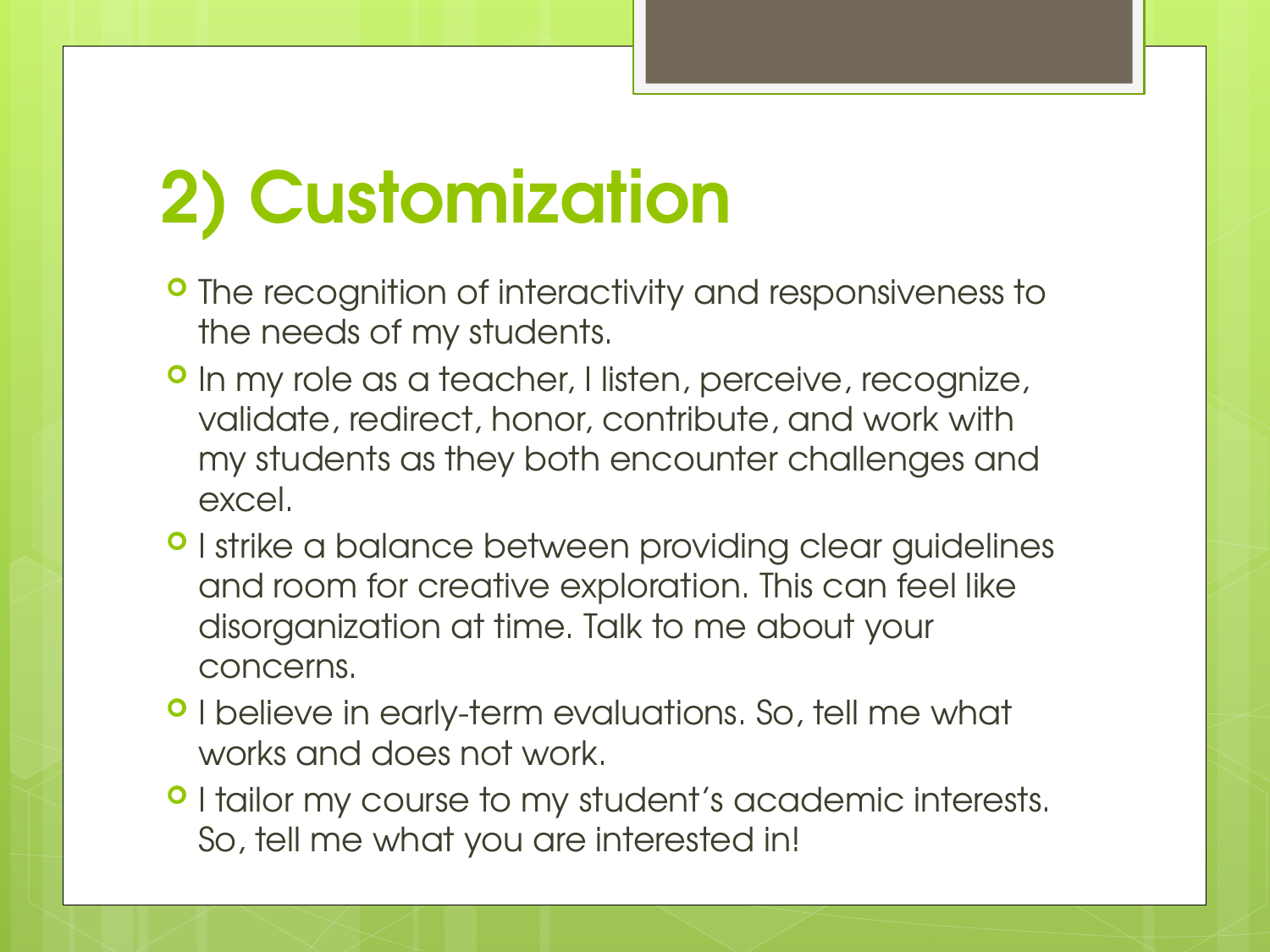

# 2) Customization
The recognition of interactivity and responsiveness to the needs of my students.
In my role as a teacher, I listen, perceive, recognize, validate, redirect, honor, contribute, and work with my students as they both encounter challenges and excel.
I strike a balance between providing clear guidelines and room for creative exploration. This can feel like disorganization at time. Talk to me about your concerns.
I believe in early-term evaluations. So, tell me what works and does not work.
I tailor my course to my student’s academic interests. So, tell me what you are interested in!